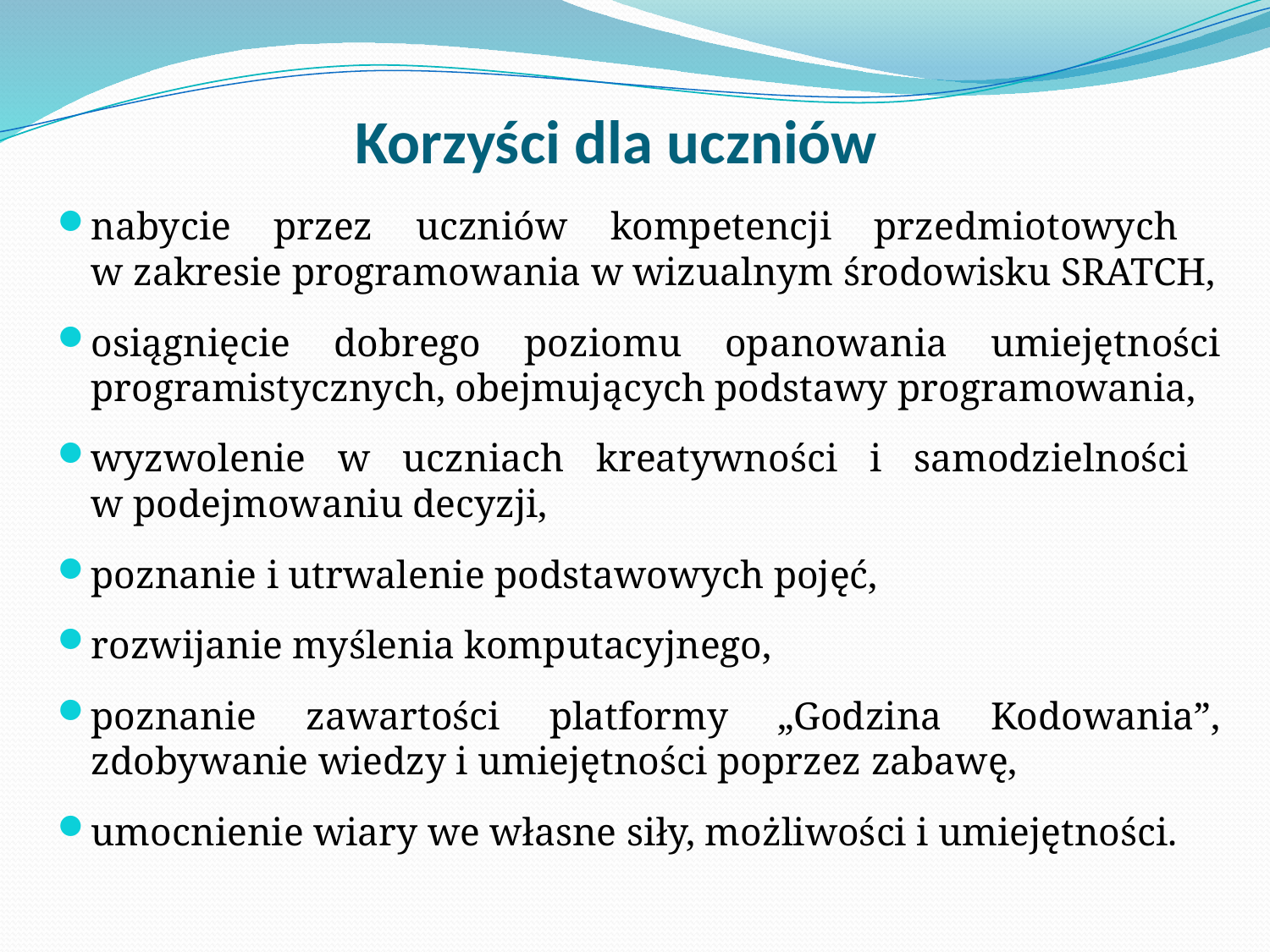

# Korzyści dla uczniów
nabycie przez uczniów kompetencji przedmiotowych
w zakresie programowania w wizualnym środowisku SRATCH,

osiągnięcie dobrego poziomu opanowania umiejętności programistycznych, obejmujących podstawy programowania,

wyzwolenie w uczniach kreatywności i samodzielności
w podejmowaniu decyzji,

poznanie i utrwalenie podstawowych pojęć,

rozwijanie myślenia komputacyjnego,

poznanie zawartości platformy „Godzina Kodowania”, zdobywanie wiedzy i umiejętności poprzez zabawę,

umocnienie wiary we własne siły, możliwości i umiejętności.